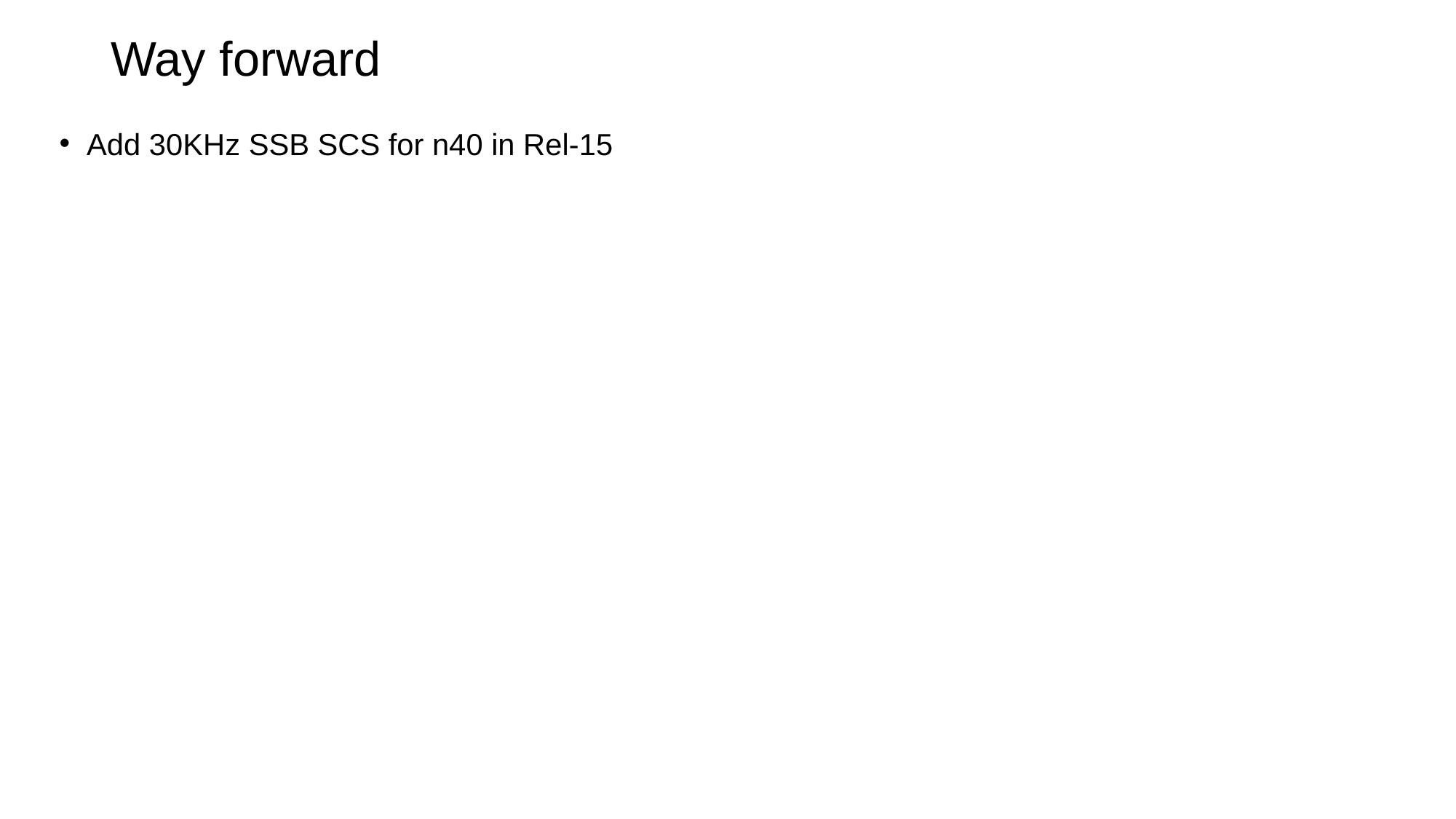

# Way forward
Add 30KHz SSB SCS for n40 in Rel-15